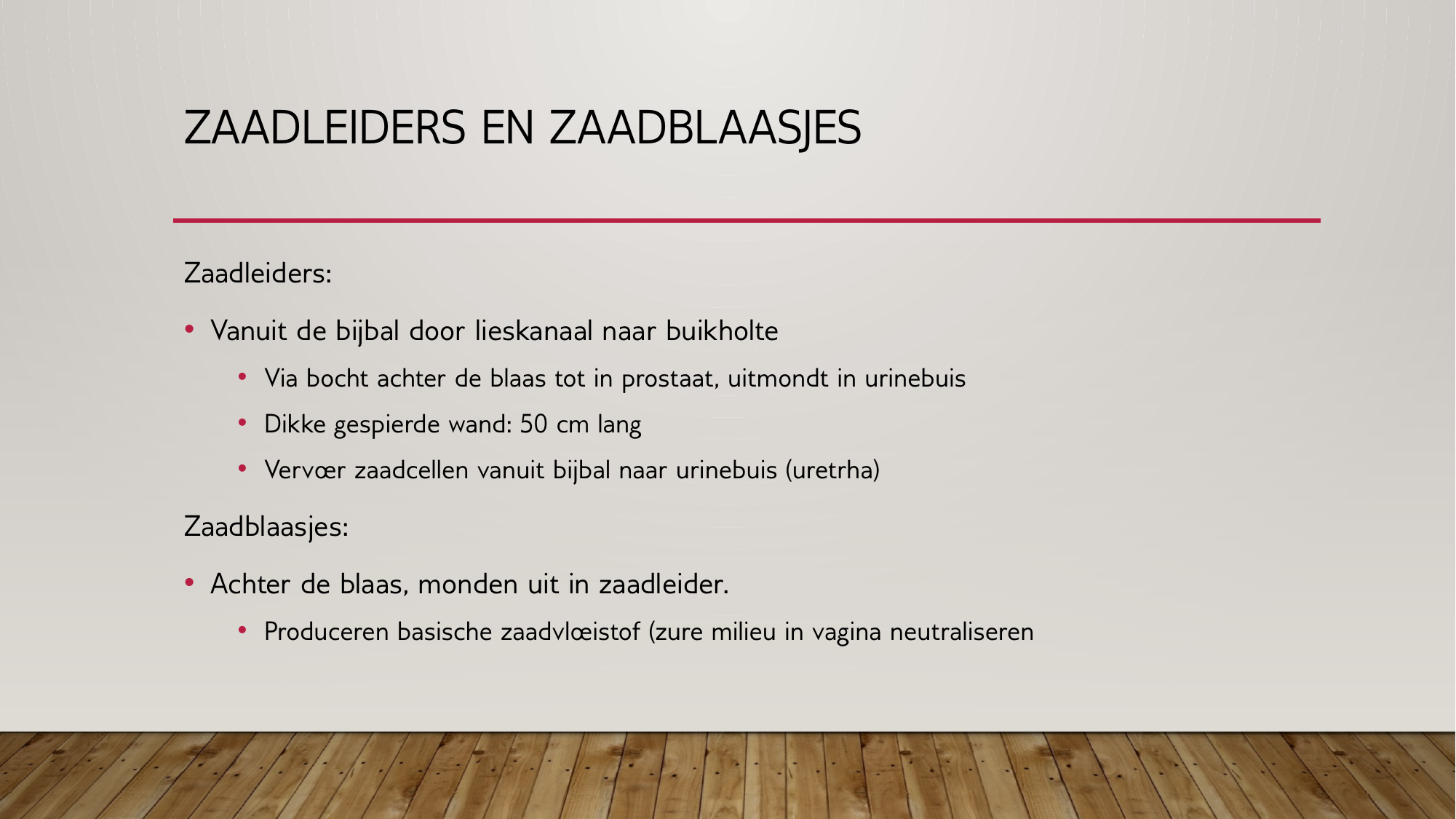

# Zaadleiders en zaadblaasjes
Zaadleiders:
Vanuit de bijbal door lieskanaal naar buikholte
Via bocht achter de blaas tot in prostaat, uitmondt in urinebuis
Dikke gespierde wand: 50 cm lang
Vervoer zaadcellen vanuit bijbal naar urinebuis (uretrha)
Zaadblaasjes:
Achter de blaas, monden uit in zaadleider.
Produceren basische zaadvloeistof (zure milieu in vagina neutraliseren